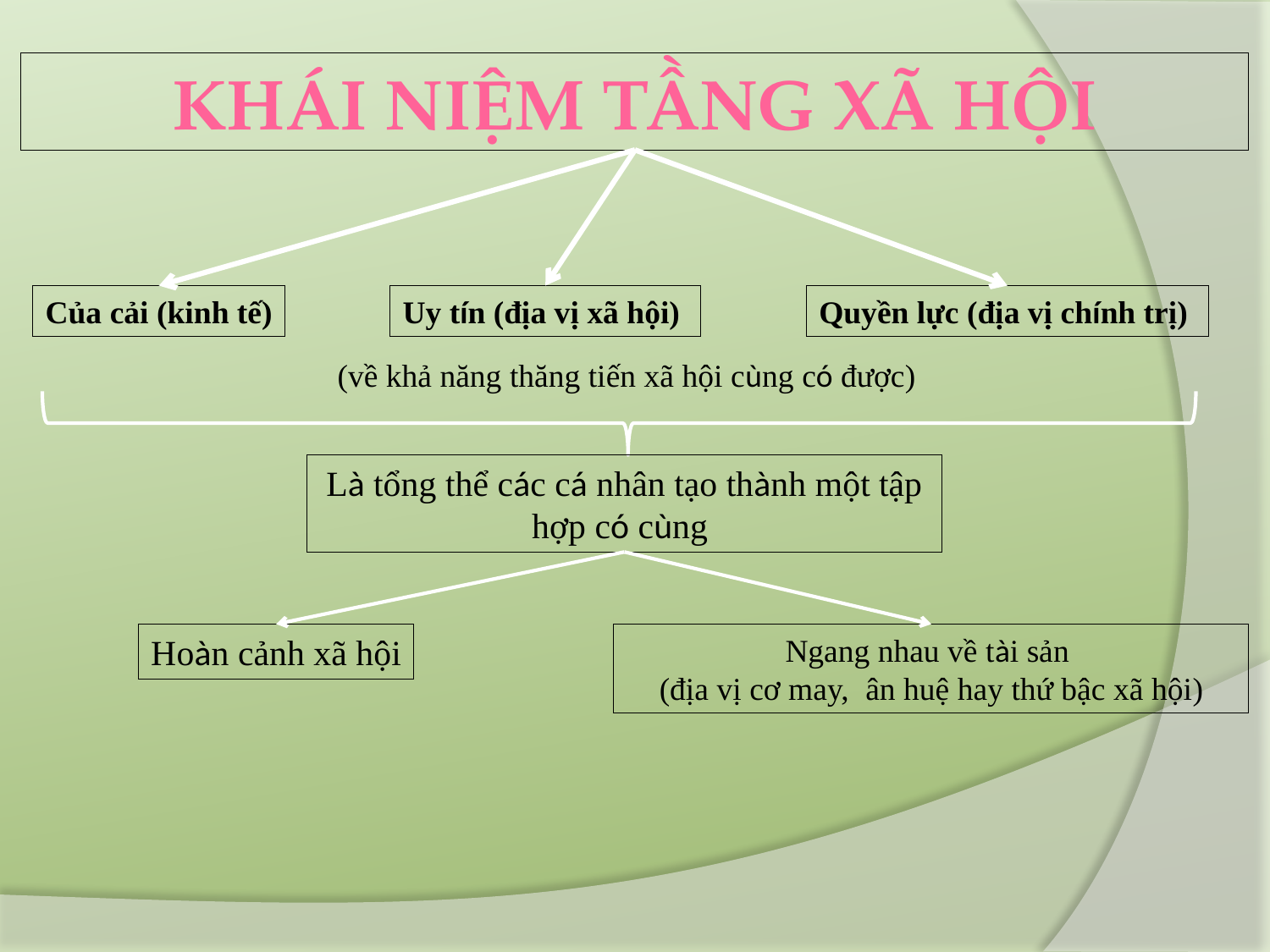

Khái niệm tầng xã hội
Của cải (kinh tế)
Uy tín (địa vị xã hội)
Quyền lực (địa vị chính trị)
(về khả năng thăng tiến xã hội cùng có được)
Là tổng thể các cá nhân tạo thành một tập hợp có cùng
Hoàn cảnh xã hội
Ngang nhau về tài sản
(địa vị cơ may,  ân huệ hay thứ bậc xã hội)